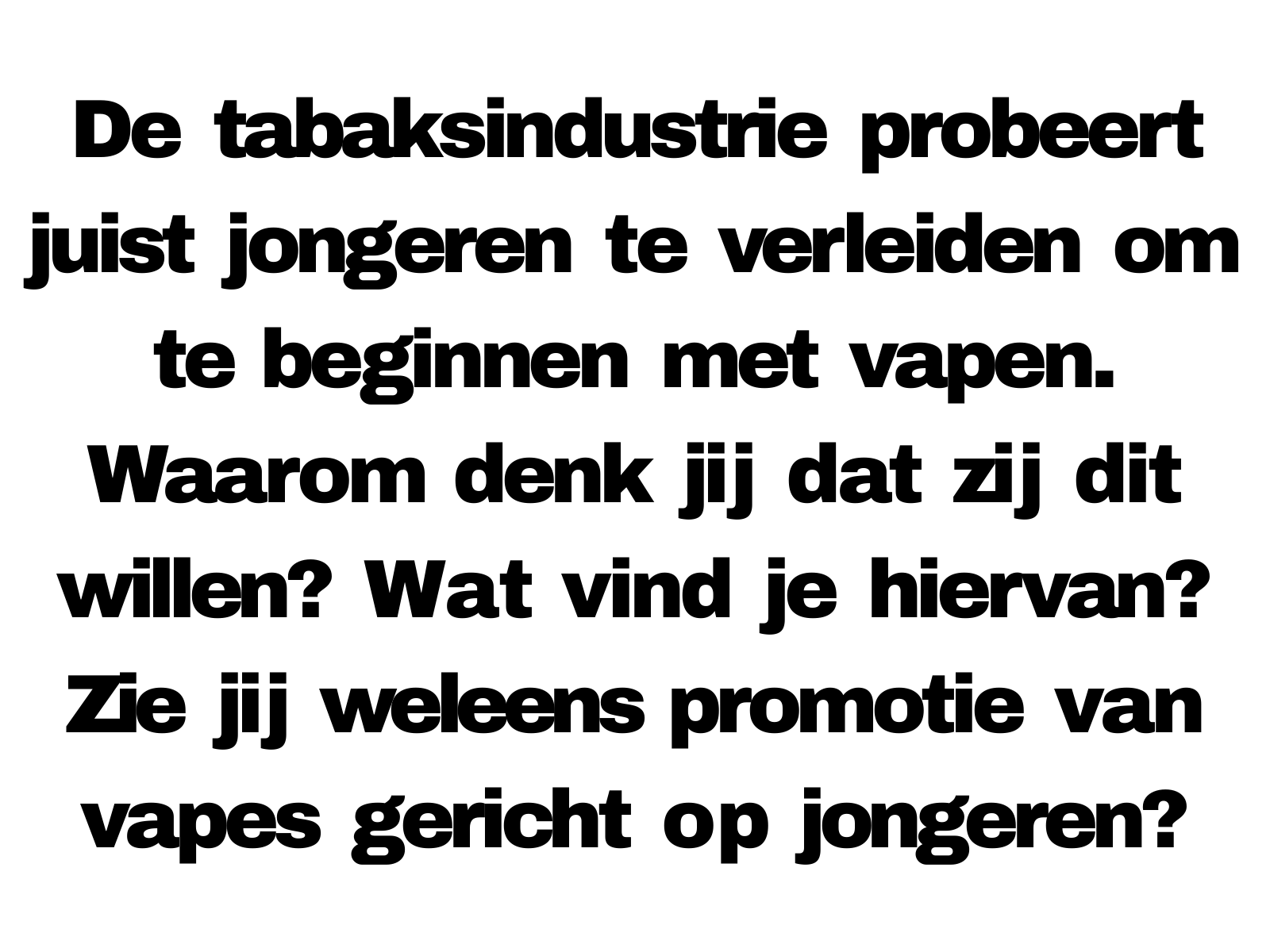

De tabaksindustrie probeert juist jongeren te verleiden om te beginnen met vapen. Waarom denk jĳ dat zĳ dit willen? Wat vind je hiervan? Zie jĳ weleens promotie van vapes gericht op jongeren?